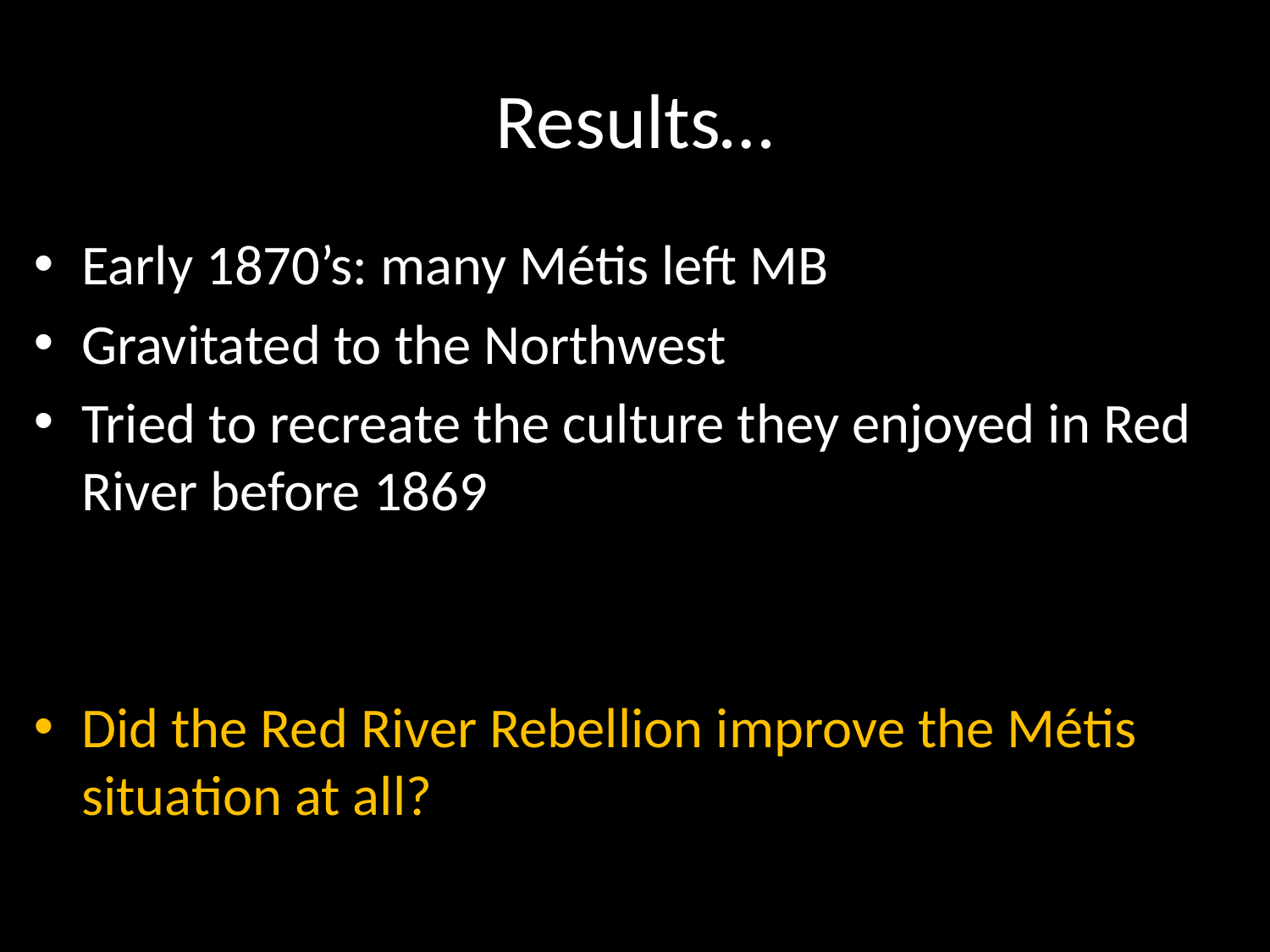

# Results…
Early 1870’s: many Métis left MB
Gravitated to the Northwest
Tried to recreate the culture they enjoyed in Red River before 1869

Did the Red River Rebellion improve the Métis situation at all?